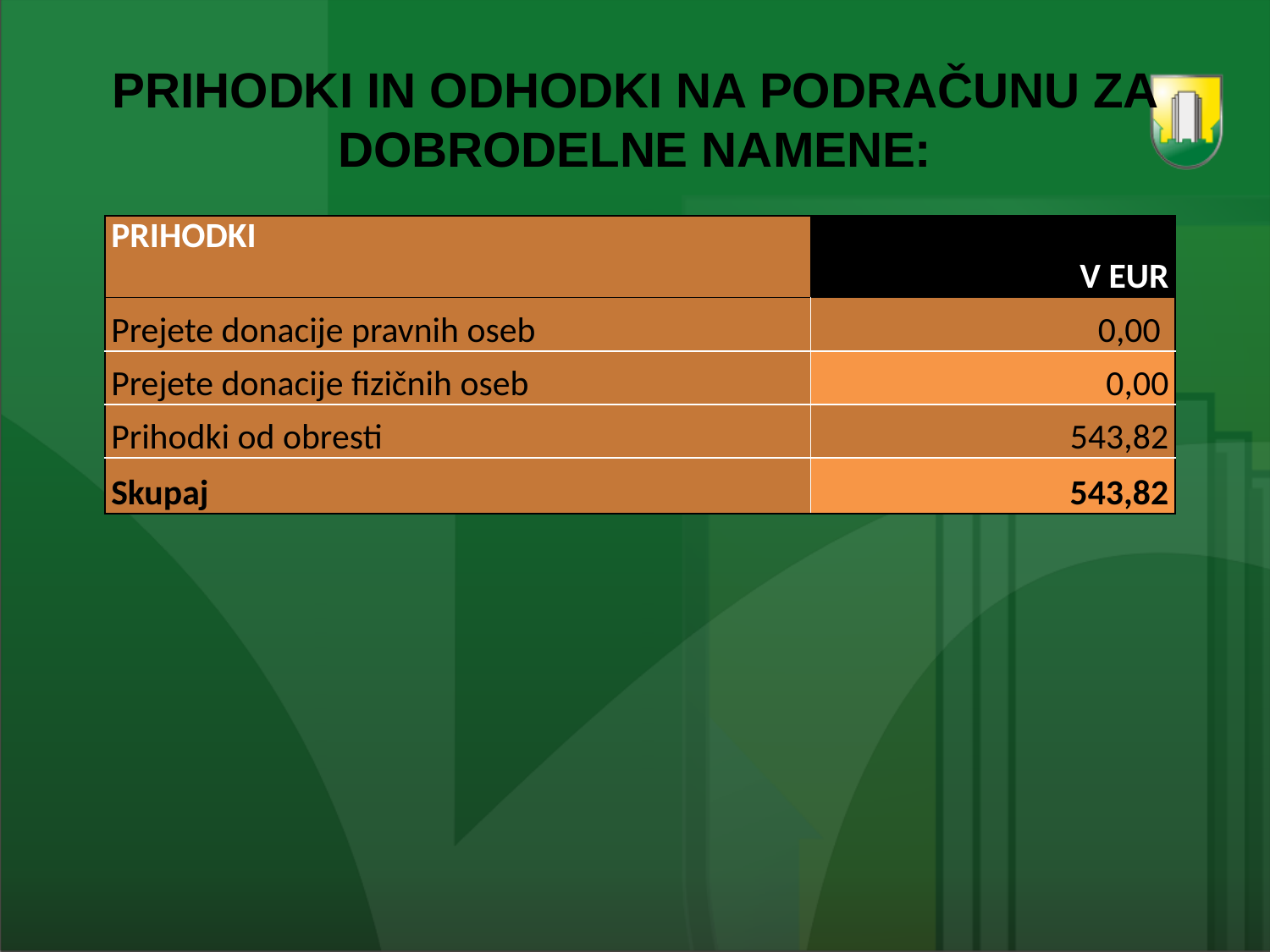

# PRIHODKI IN ODHODKI NA PODRAČUNU ZA DOBRODELNE NAMENE:
| PRIHODKI | V EUR |
| --- | --- |
| Prejete donacije pravnih oseb | 0,00 |
| Prejete donacije fizičnih oseb | 0,00 |
| Prihodki od obresti | 543,82 |
| Skupaj | 543,82 |